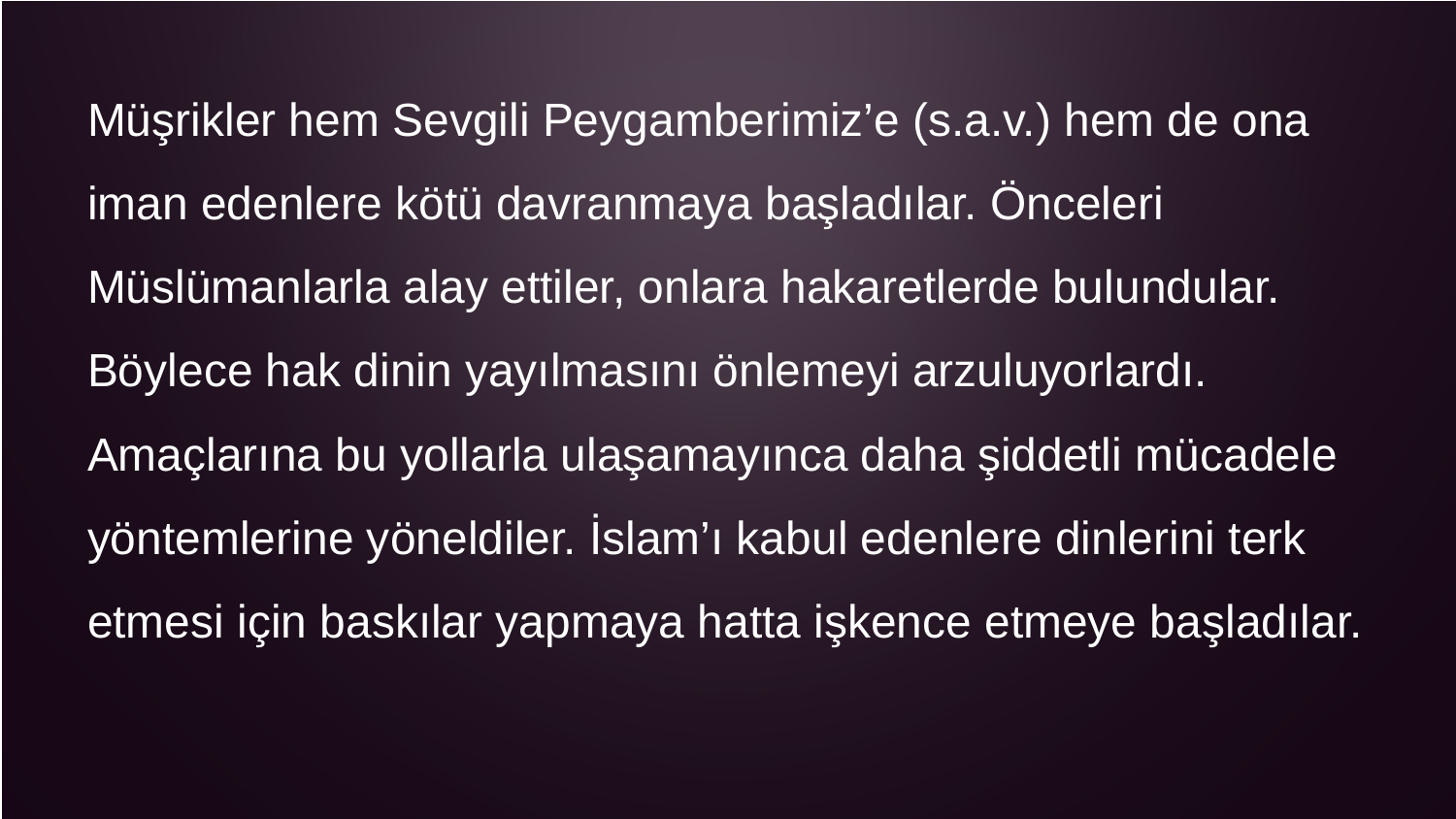

Müşrikler hem Sevgili Peygamberimiz’e (s.a.v.) hem de ona iman edenlere kötü davranmaya başladılar. Önceleri Müslümanlarla alay ettiler, onlara hakaretlerde bulundular. Böylece hak dinin yayılmasını önlemeyi arzuluyorlardı. Amaçlarına bu yollarla ulaşamayınca daha şiddetli mücadele yöntemlerine yöneldiler. İslam’ı kabul edenlere dinlerini terk etmesi için baskılar yapmaya hatta işkence etmeye başladılar.